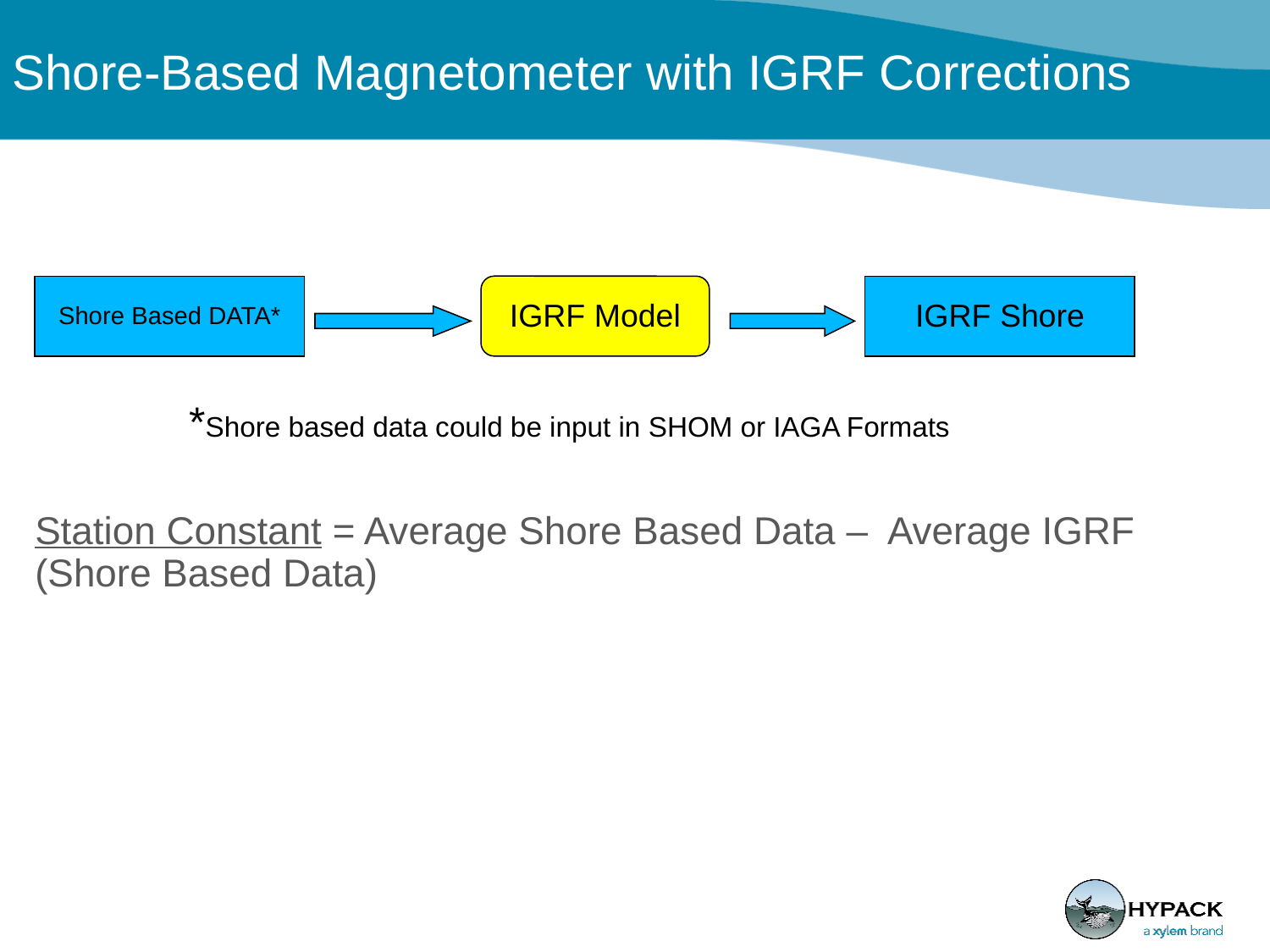

Shore-Based Magnetometer with IGRF Corrections

             *Shore based data could be input in SHOM or IAGA Formats

Station Constant = Average Shore Based Data –  Average IGRF (Shore Based Data)
Shore Based DATA*
IGRF Model
IGRF Shore